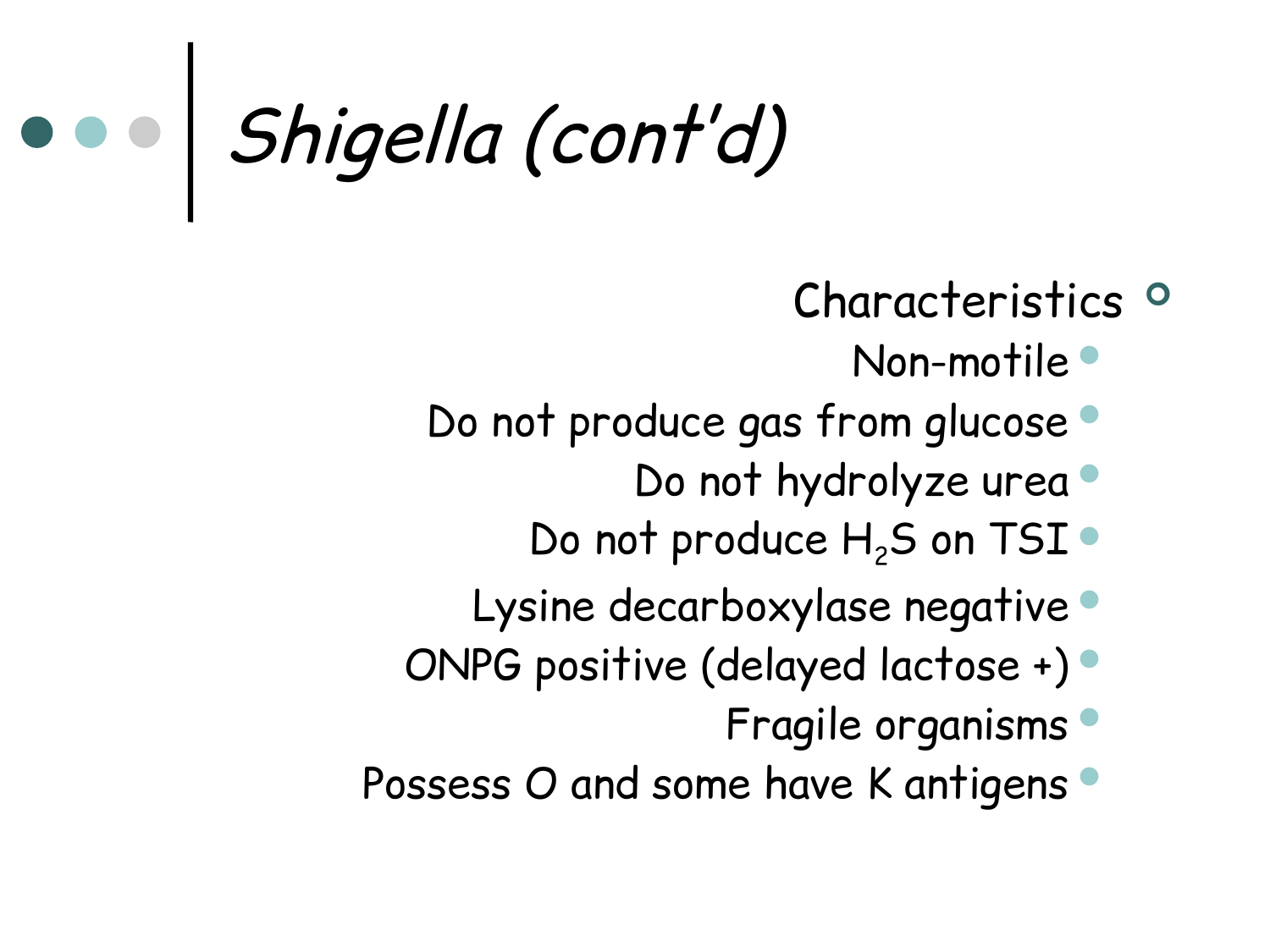

# Shigella (cont’d)
Characteristics
Non-motile
Do not produce gas from glucose
Do not hydrolyze urea
Do not produce H2S on TSI
Lysine decarboxylase negative
ONPG positive (delayed lactose +)
Fragile organisms
Possess O and some have K antigens